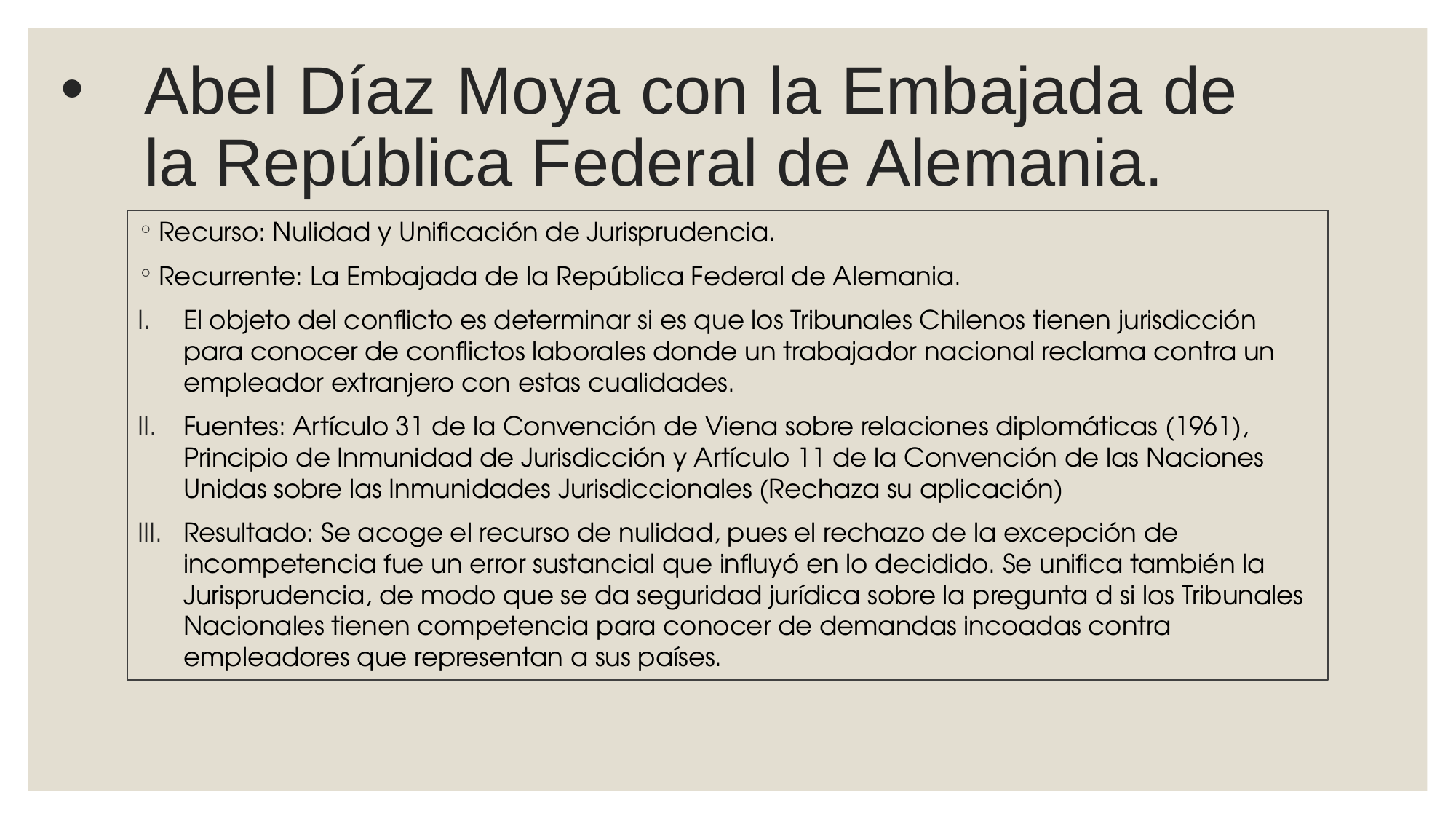

# Abel Díaz Moya con la Embajada de la República Federal de Alemania.
Recurso: Nulidad y Unificación de Jurisprudencia.
Recurrente: La Embajada de la República Federal de Alemania.
El objeto del conflicto es determinar si es que los Tribunales Chilenos tienen jurisdicción para conocer de conflictos laborales donde un trabajador nacional reclama contra un empleador extranjero con estas cualidades.
Fuentes: Artículo 31 de la Convención de Viena sobre relaciones diplomáticas (1961), Principio de Inmunidad de Jurisdicción y Artículo 11 de la Convención de las Naciones Unidas sobre las Inmunidades Jurisdiccionales (Rechaza su aplicación)
Resultado: Se acoge el recurso de nulidad, pues el rechazo de la excepción de incompetencia fue un error sustancial que influyó en lo decidido. Se unifica también la Jurisprudencia, de modo que se da seguridad jurídica sobre la pregunta d si los Tribunales Nacionales tienen competencia para conocer de demandas incoadas contra empleadores que representan a sus países.